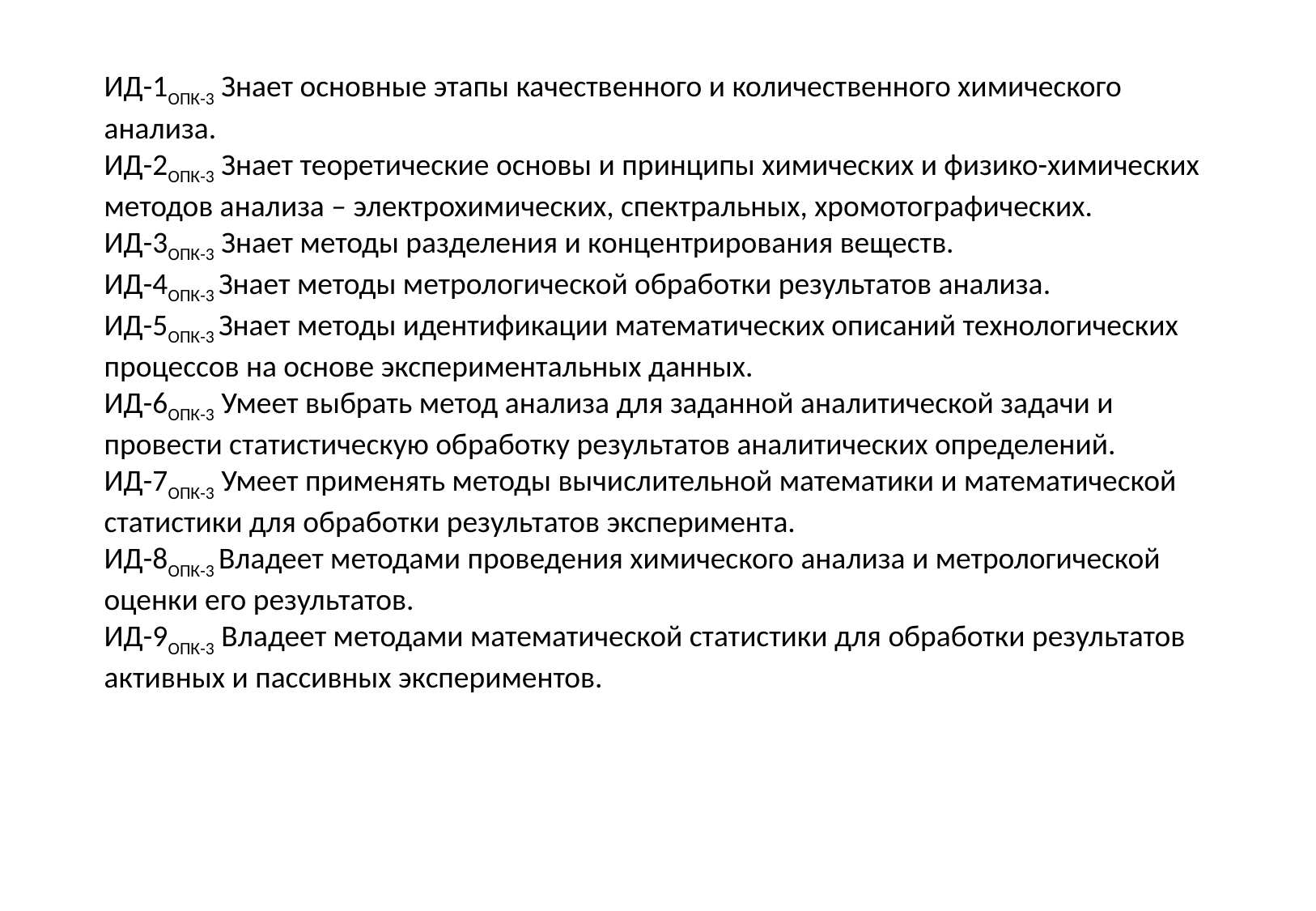

ИД-1ОПК-3 Знает основные этапы качественного и количественного химического анализа.
ИД-2ОПК-3 Знает теоретические основы и принципы химических и физико-химических методов анализа – электрохимических, спектральных, хромотографических.
ИД-3ОПК-3 Знает методы разделения и концентрирования веществ.
ИД-4ОПК-3 Знает методы метрологической обработки результатов анализа.
ИД-5ОПК-3 Знает методы идентификации математических описаний технологических процессов на основе экспериментальных данных.
ИД-6ОПК-3 Умеет выбрать метод анализа для заданной аналитической задачи и провести статистическую обработку результатов аналитических определений.
ИД-7ОПК-3 Умеет применять методы вычислительной математики и математической статистики для обработки результатов эксперимента.
ИД-8ОПК-3 Владеет методами проведения химического анализа и метрологической оценки его результатов.
ИД-9ОПК-3 Владеет методами математической статистики для обработки результатов активных и пассивных экспериментов.